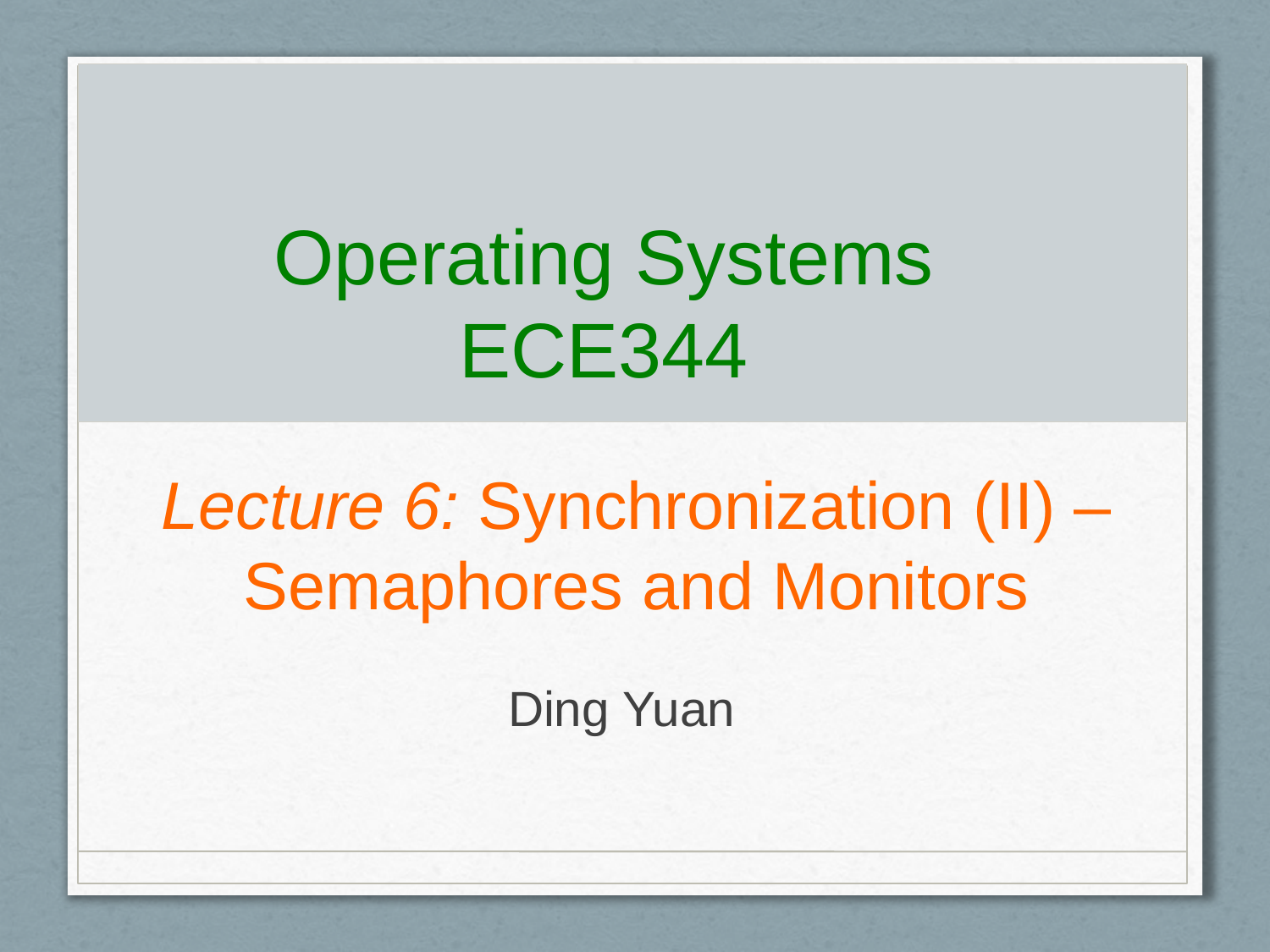

# Operating Systems ECE344
Lecture 6: Synchronization (II) – Semaphores and Monitors
Ding Yuan